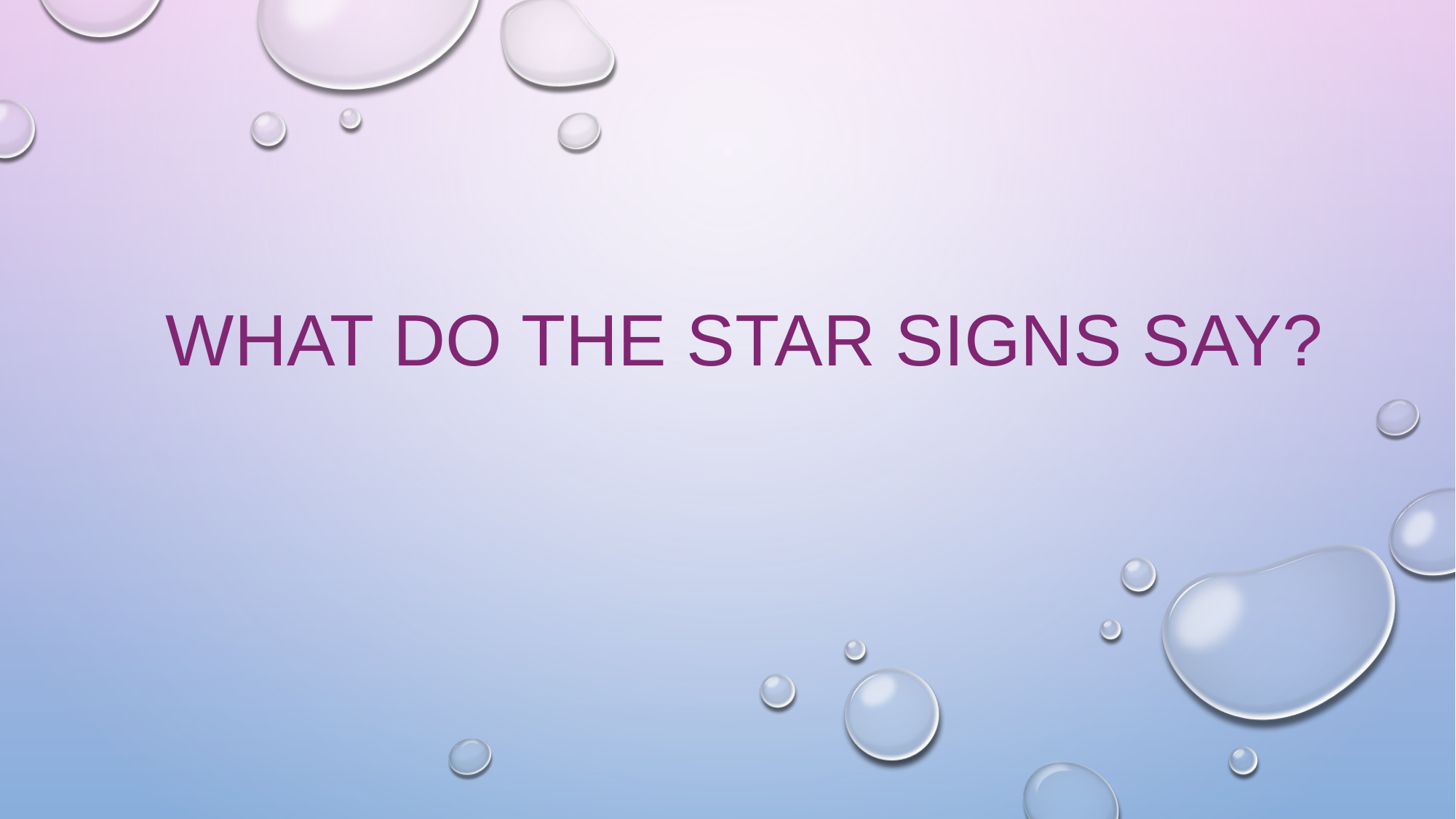

# What do the star signs say?